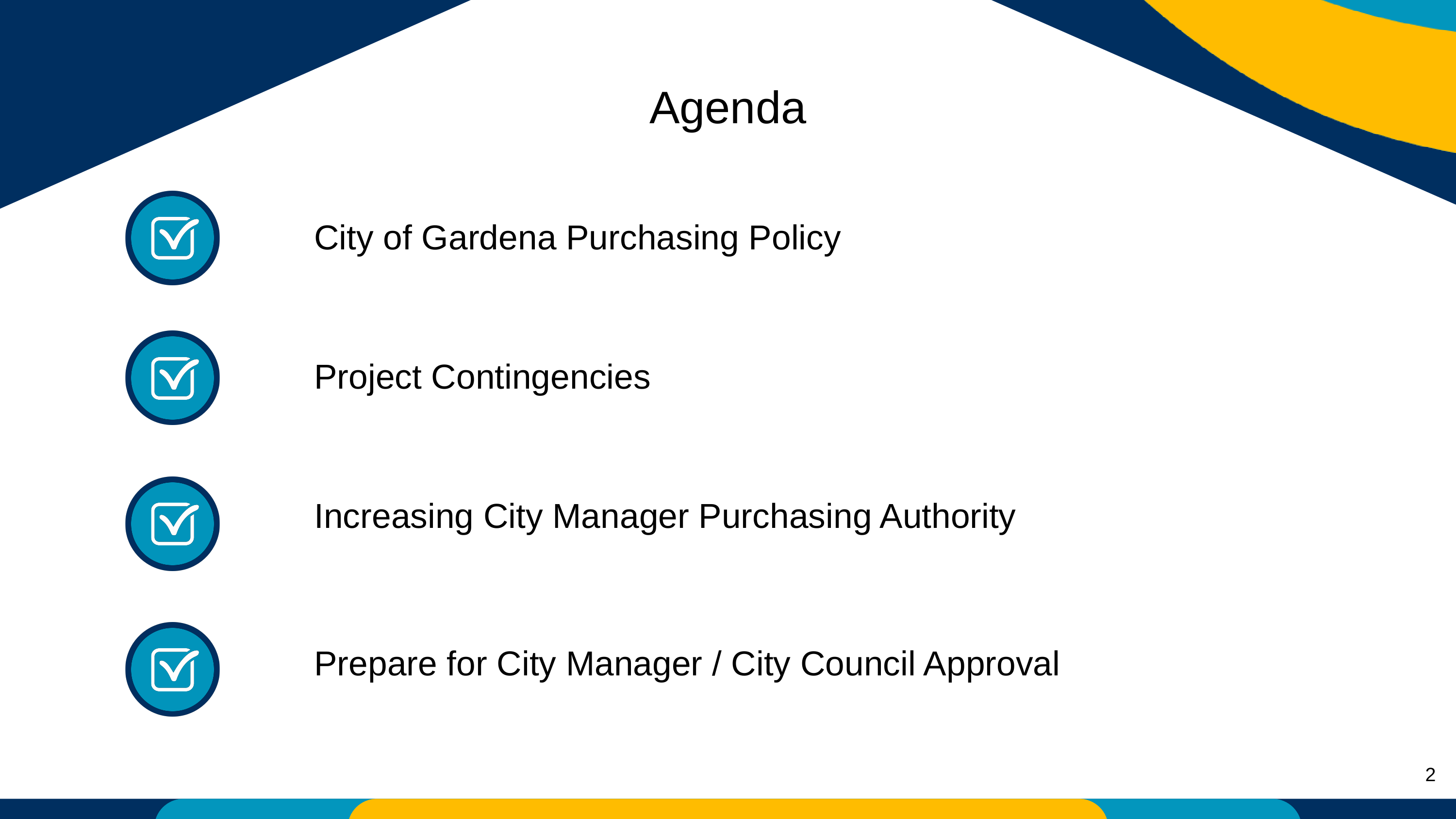

Agenda

City of Gardena Purchasing Policy

Project Contingencies

Increasing City Manager Purchasing Authority

Prepare for City Manager / City Council Approval

2